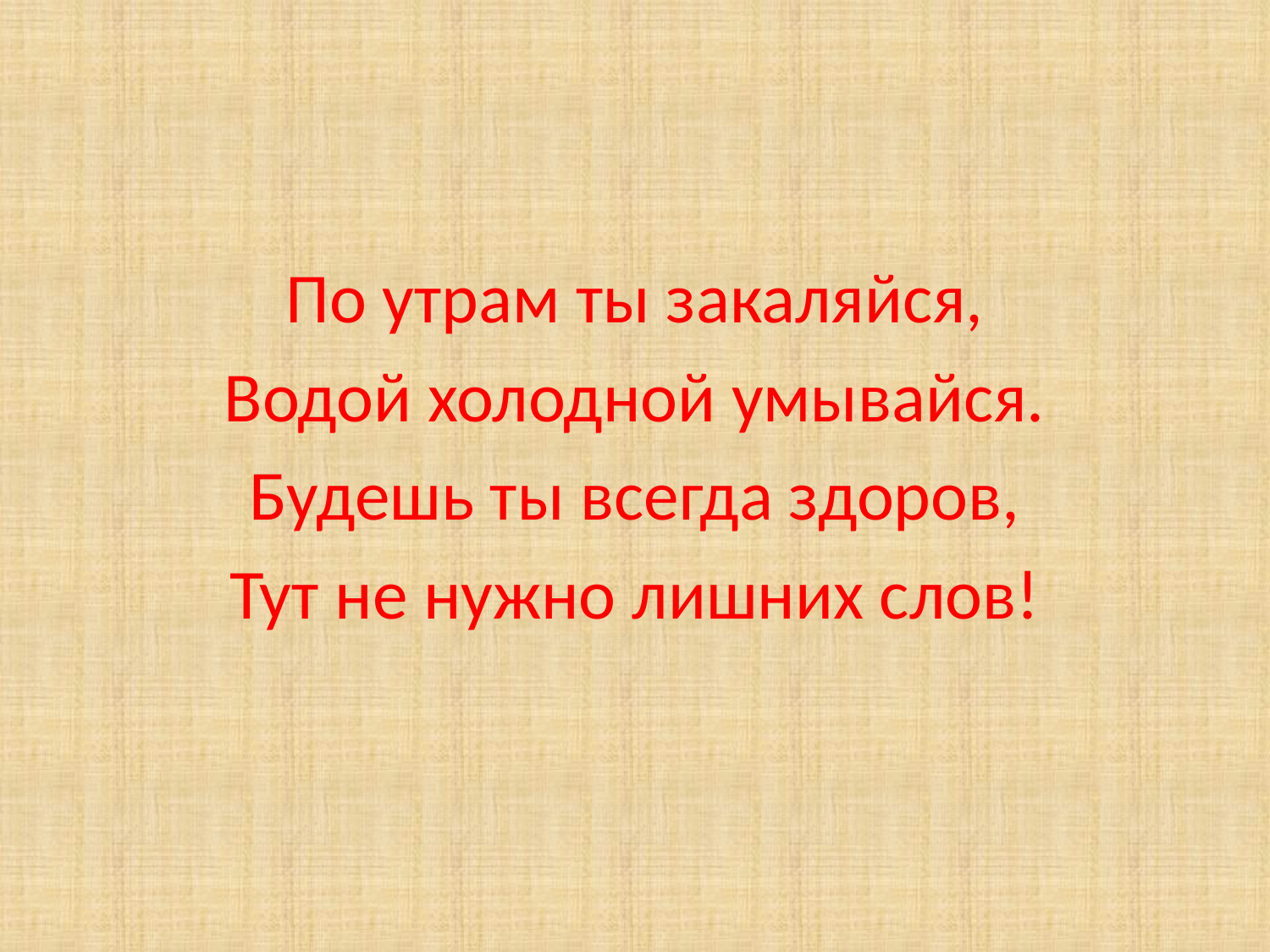

По утрам ты закаляйся,
Водой холодной умывайся.
Будешь ты всегда здоров,
Тут не нужно лишних слов!

#